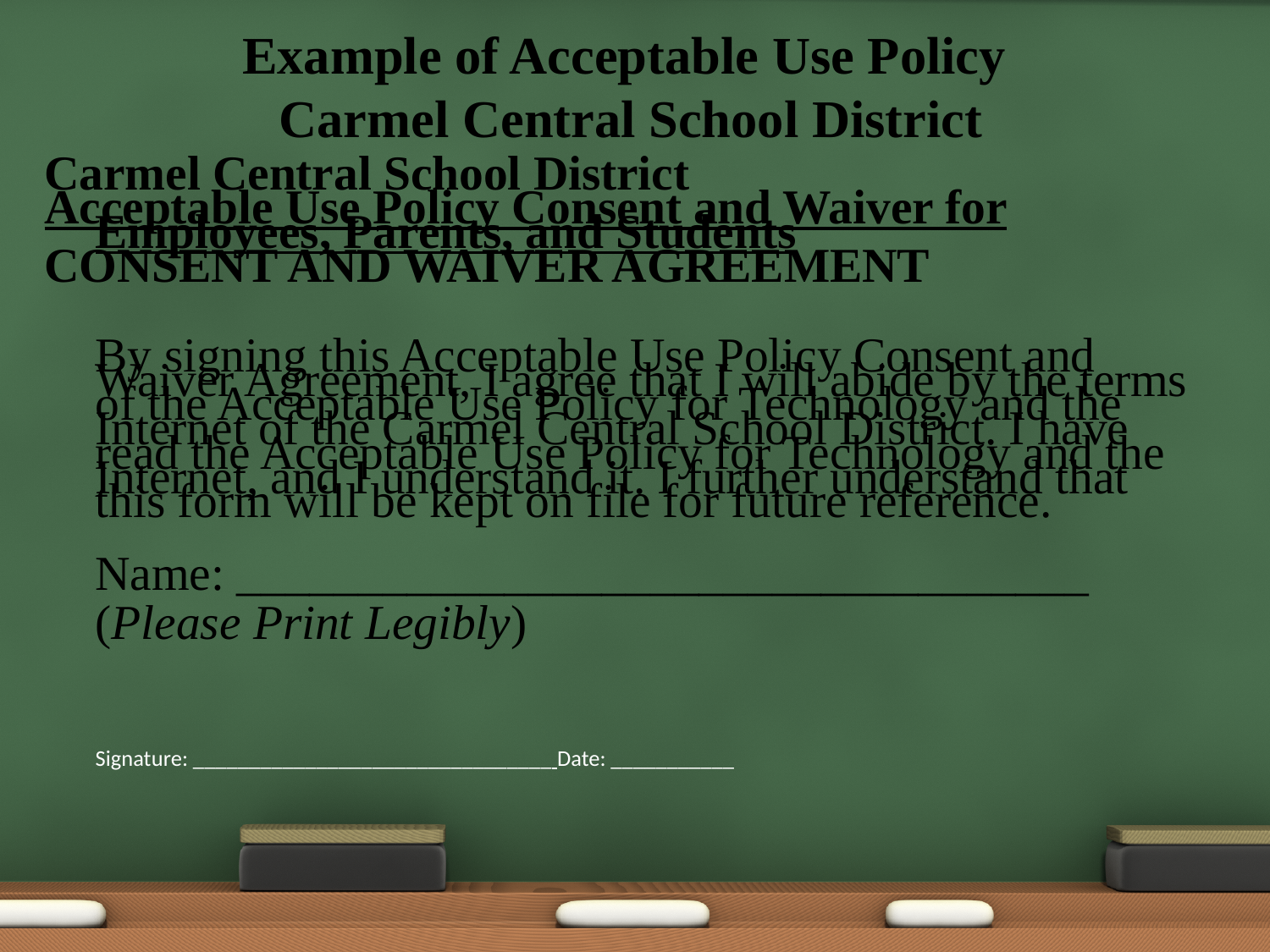

# Example of Acceptable Use Policy Carmel Central School District
Carmel Central School District
Acceptable Use Policy Consent and Waiver for Employees, Parents, and Students
CONSENT AND WAIVER AGREEMENT

	By signing this Acceptable Use Policy Consent and Waiver Agreement, I agree that I will abide by the terms of the Acceptable Use Policy for Technology and the Internet of the Carmel Central School District. I have read the Acceptable Use Policy for Technology and the Internet, and I understand it. I further understand that this form will be kept on file for future reference.
Name: ___________________________________
(Please Print Legibly)
Signature: ________________________________ Date: ___________